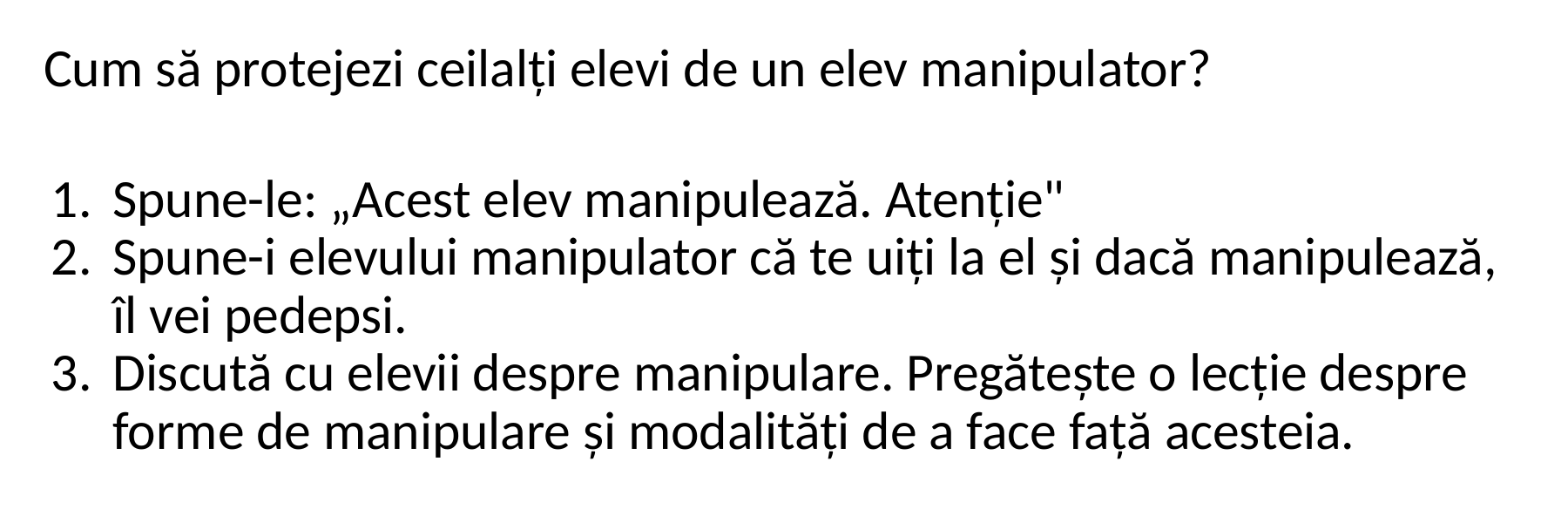

Cum să protejezi ceilalți elevi de un elev manipulator?

Spune-le: „Acest elev manipulează. Atenție"
Spune-i elevului manipulator că te uiți la el și dacă manipulează, îl vei pedepsi.
Discută cu elevii despre manipulare. Pregătește o lecție despre forme de manipulare și modalități de a face față acesteia.